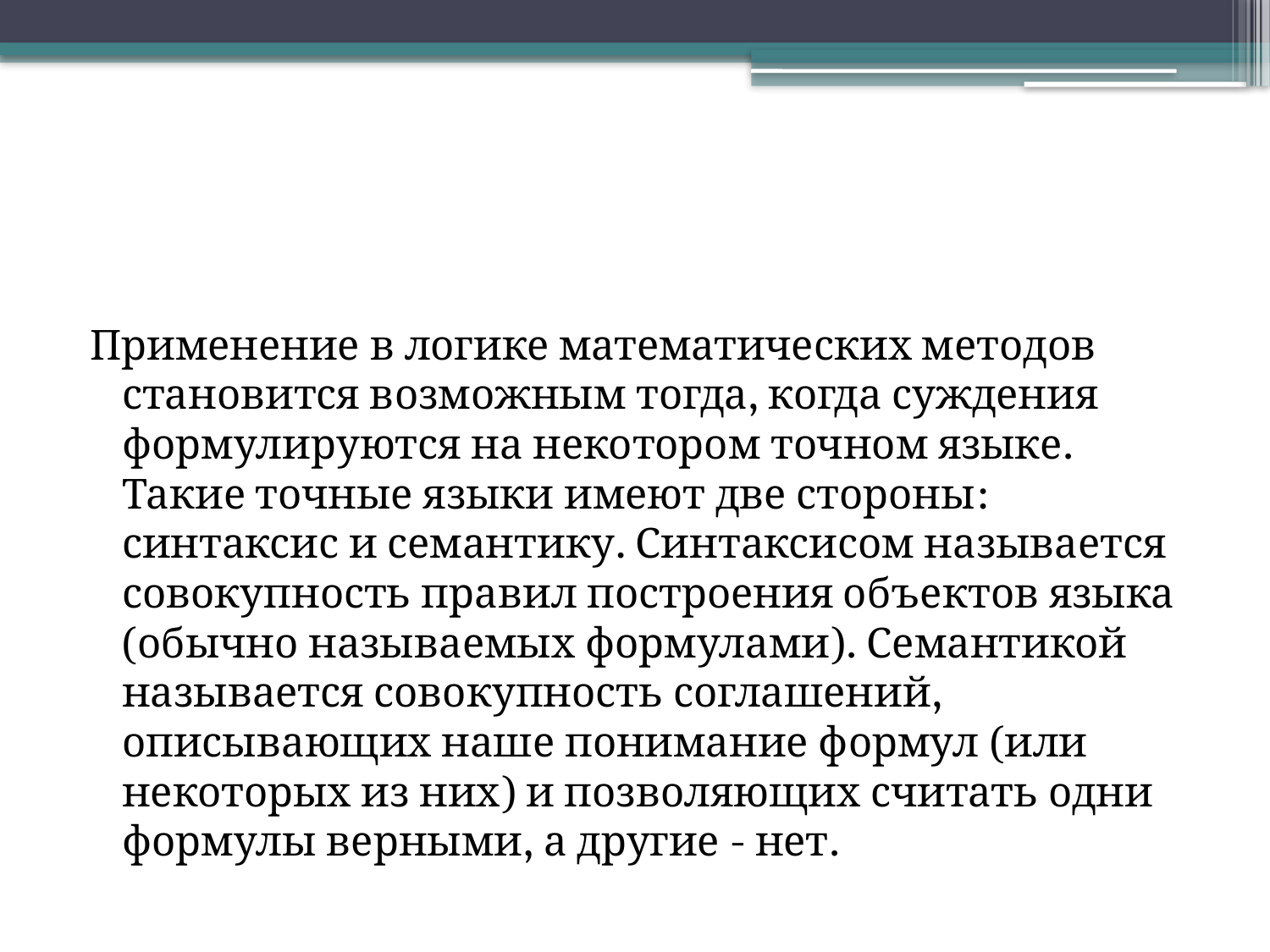

#
Применение в логике математических методов становится возможным тогда, когда суждения формулируются на некотором точном языке. Такие точные языки имеют две стороны: синтаксис и семантику. Синтаксисом называется совокупность правил построения объектов языка (обычно называемых формулами). Семантикой называется совокупность соглашений, описывающих наше понимание формул (или некоторых из них) и позволяющих считать одни формулы верными, а другие - нет.